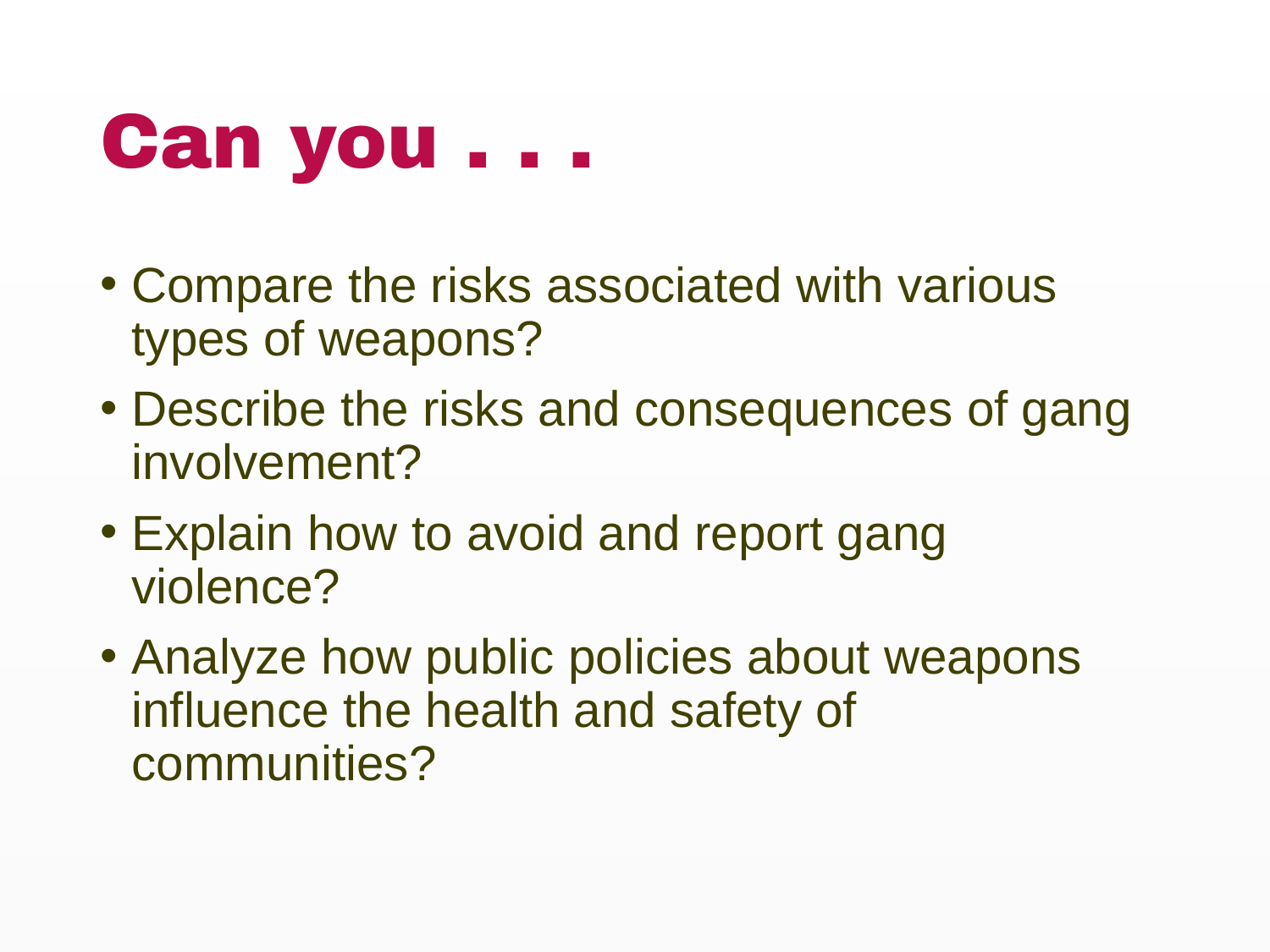

# Can you . . .
Compare the risks associated with various types of weapons?
Describe the risks and consequences of gang involvement?
Explain how to avoid and report gang violence?
Analyze how public policies about weapons influence the health and safety of communities?